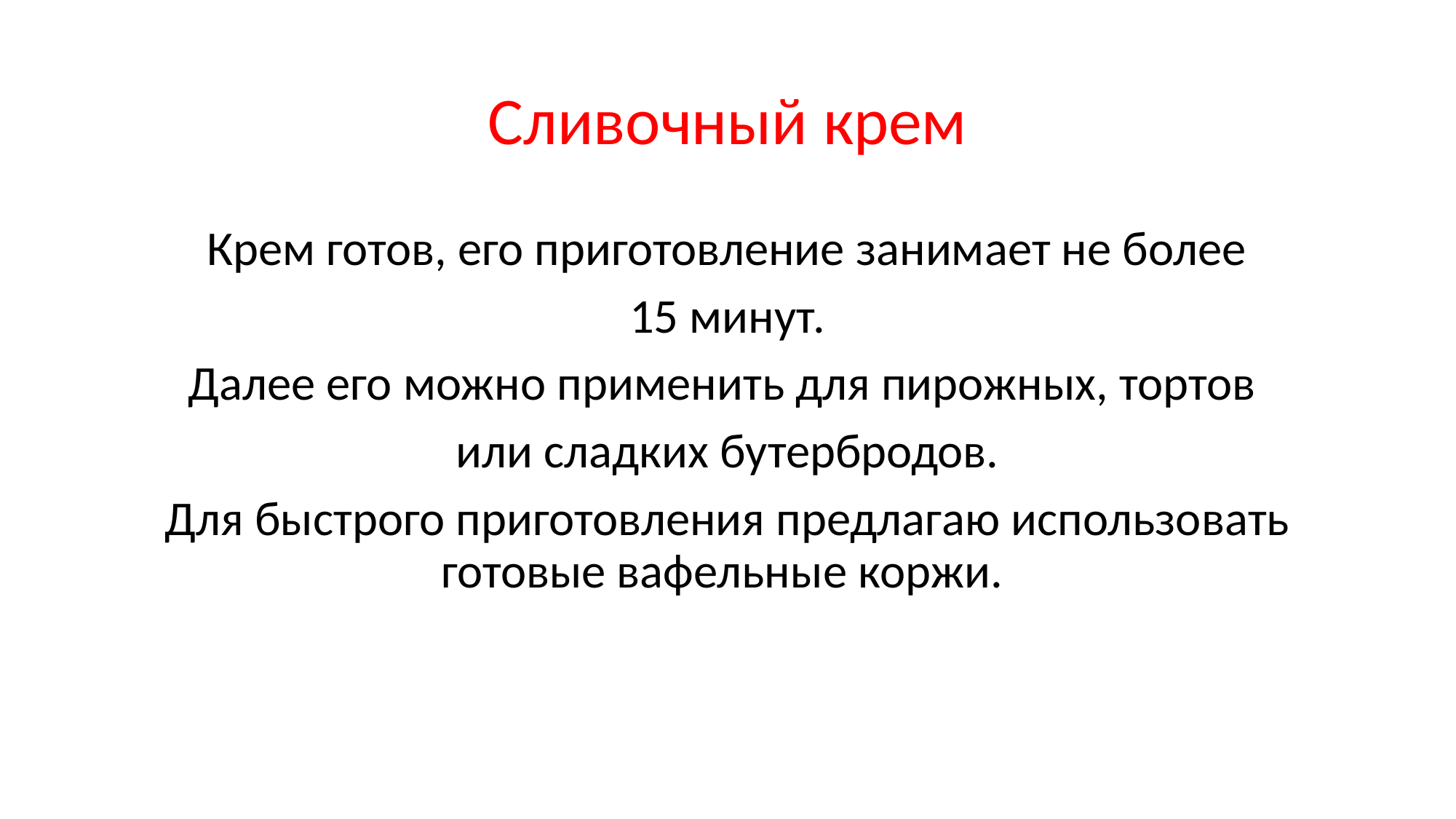

# Сливочный крем
 Крем готов, его приготовление занимает не более
15 минут.
Далее его можно применить для пирожных, тортов
или сладких бутербродов.
Для быстрого приготовления предлагаю использовать готовые вафельные коржи.